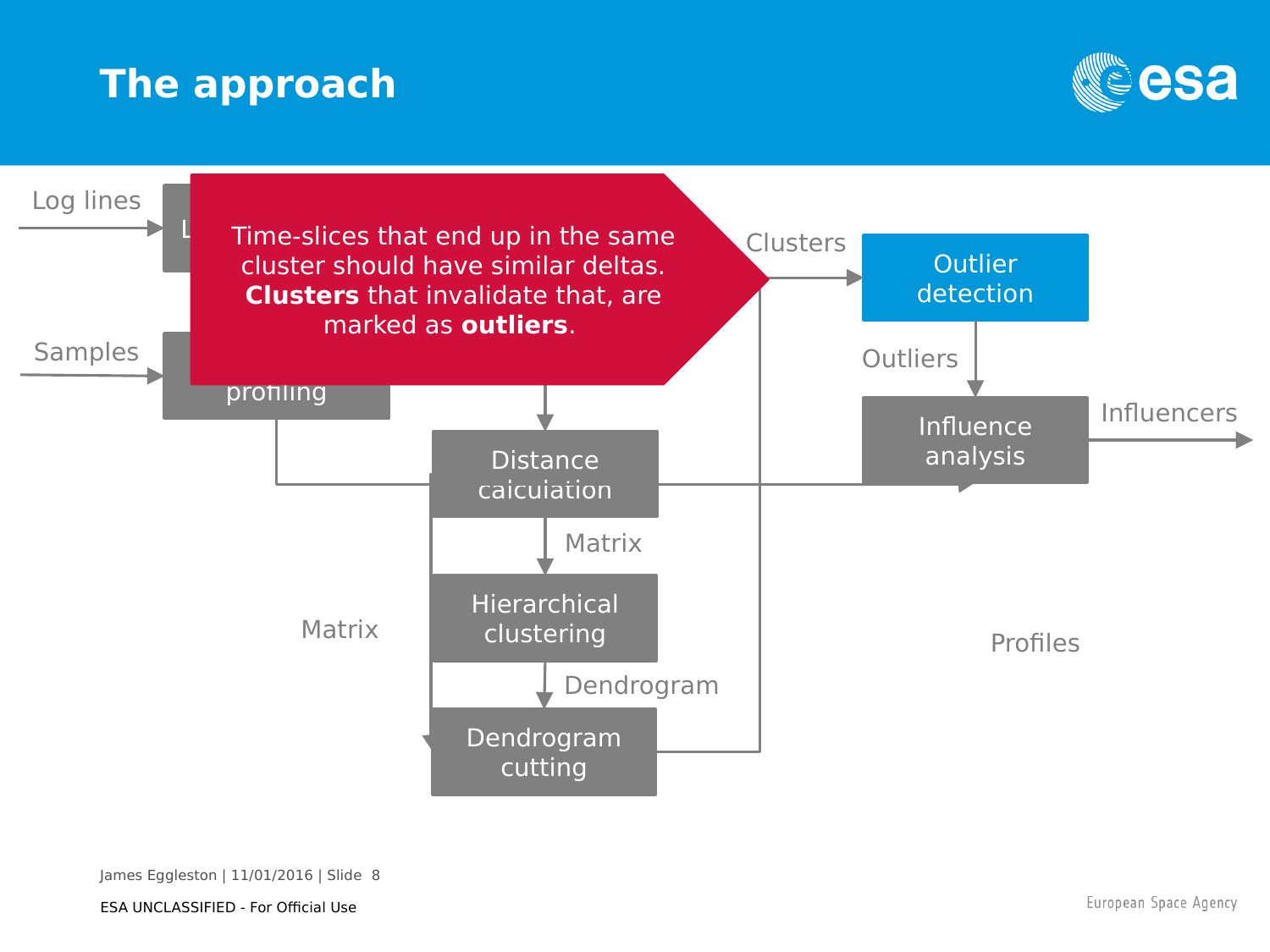

# The approach
Time-slices that end up in the same cluster should have similar deltas. Clusters that invalidate that, are marked as outliers.
Log lines
Log abstraction
Clusters
Outlier detection
Events
Samples
Time-slice profiling
Outliers
Profiles
Influencers
Influence analysis
Distance calculation
Matrix
Hierarchical clustering
Matrix
Profiles
Dendrogram
Dendrogram cutting